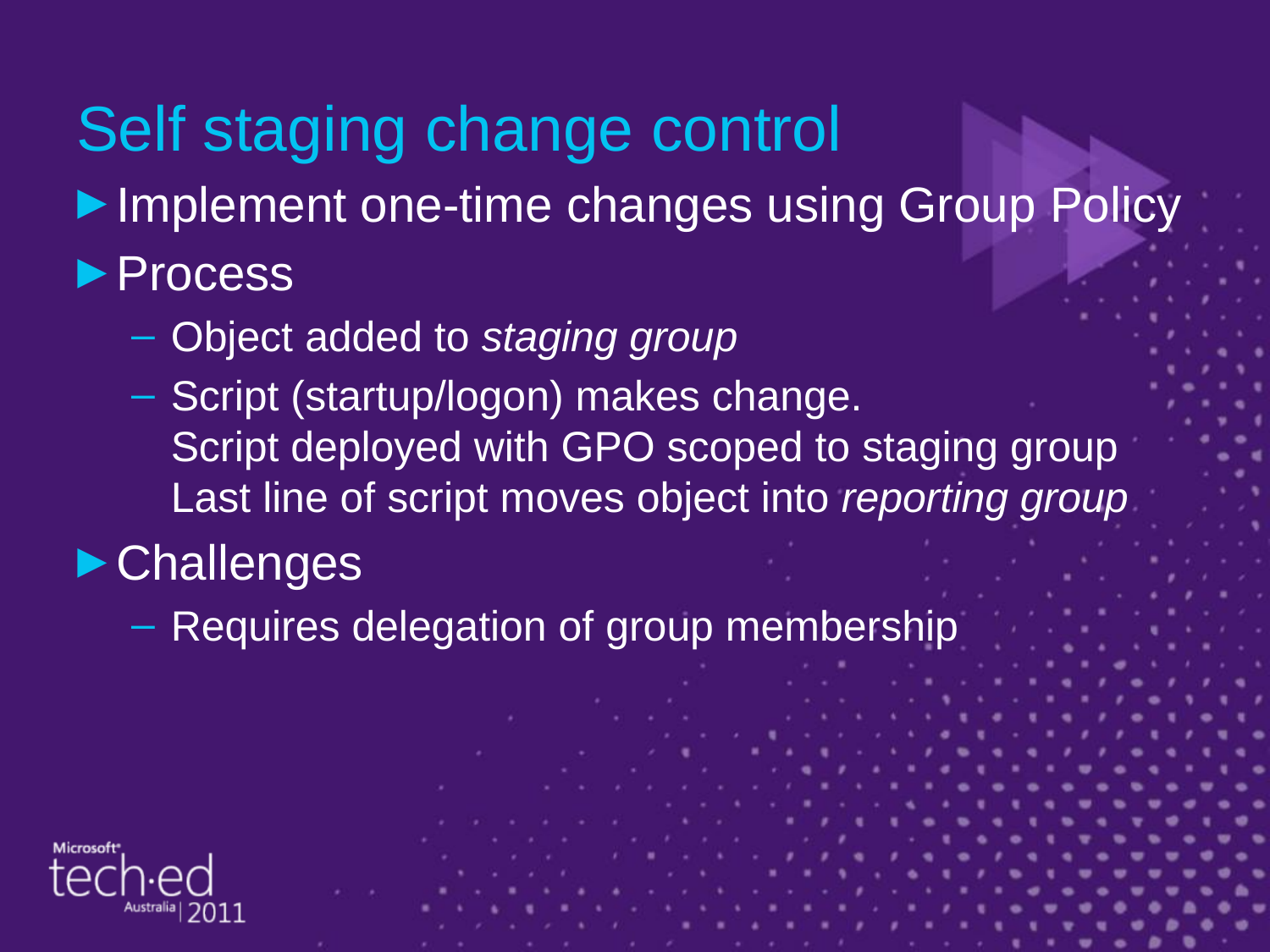

# Self staging change control
Implement one-time changes using Group Policy
Process
Object added to staging group
Script (startup/logon) makes change.
Script deployed with GPO scoped to staging group
Last line of script moves object into reporting group
Challenges
Requires delegation of group membership